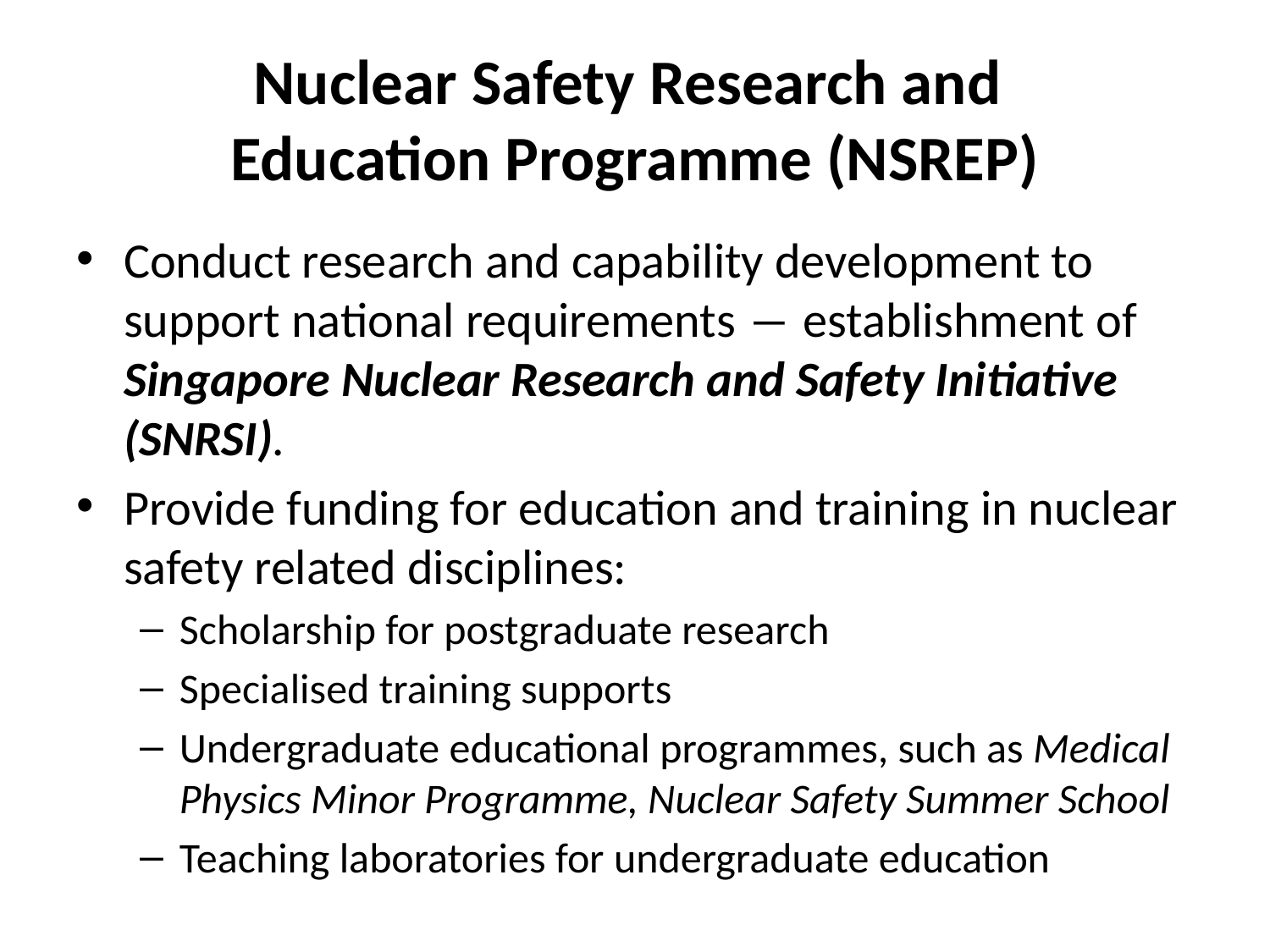

# Nuclear Safety Research and Education Programme (NSREP)
Conduct research and capability development to support national requirements ― establishment of Singapore Nuclear Research and Safety Initiative (SNRSI).
Provide funding for education and training in nuclear safety related disciplines:
Scholarship for postgraduate research
Specialised training supports
Undergraduate educational programmes, such as Medical Physics Minor Programme, Nuclear Safety Summer School
Teaching laboratories for undergraduate education